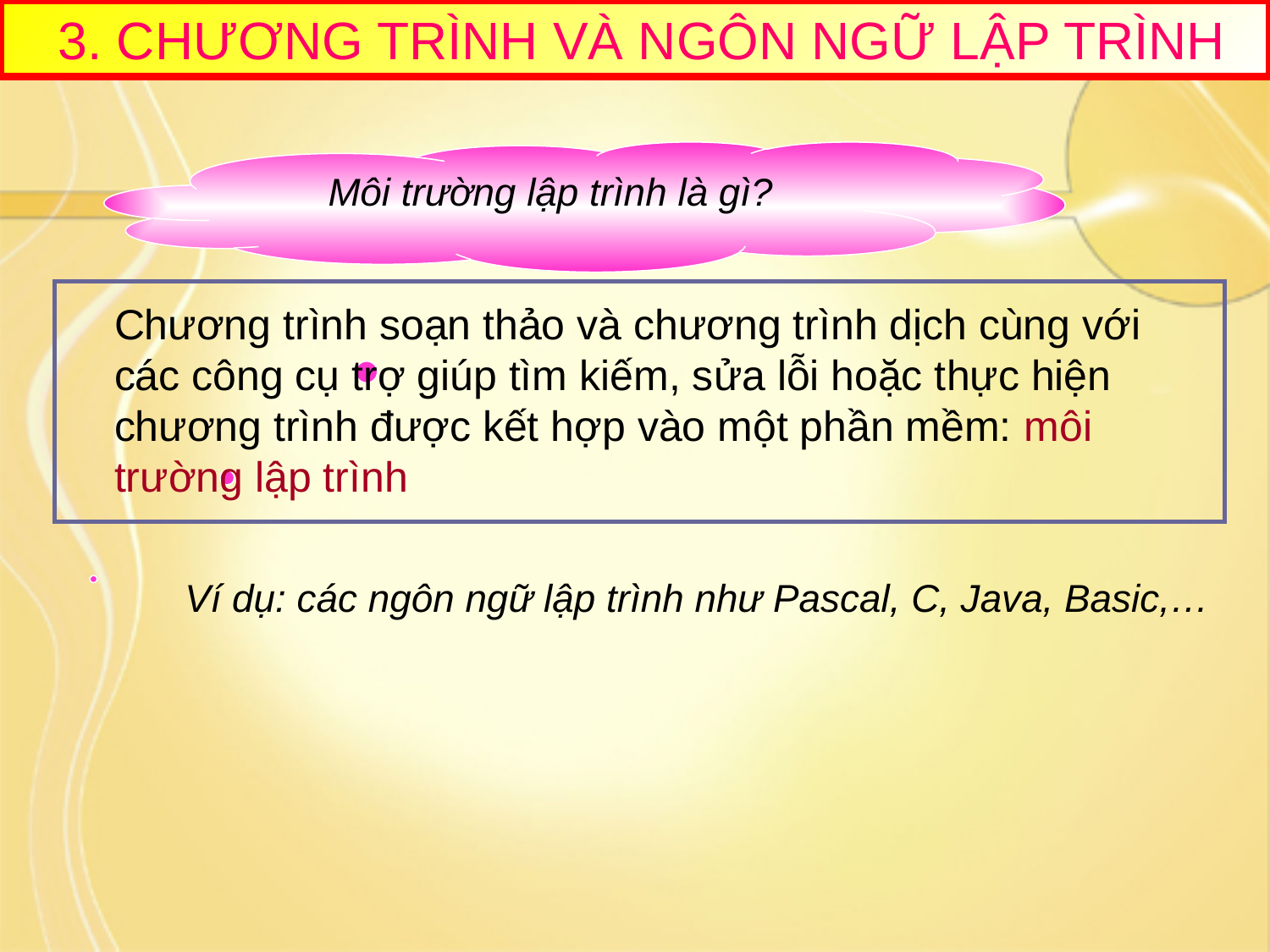

3. CHƯƠNG TRÌNH VÀ NGÔN NGỮ LẬP TRÌNH
Môi trường lập trình là gì?

Chương trình soạn thảo và chương trình dịch cùng với các công cụ trợ giúp tìm kiếm, sửa lỗi hoặc thực hiện chương trình được kết hợp vào một phần mềm: môi trường lập trình
Ví dụ: các ngôn ngữ lập trình như Pascal, C, Java, Basic,…